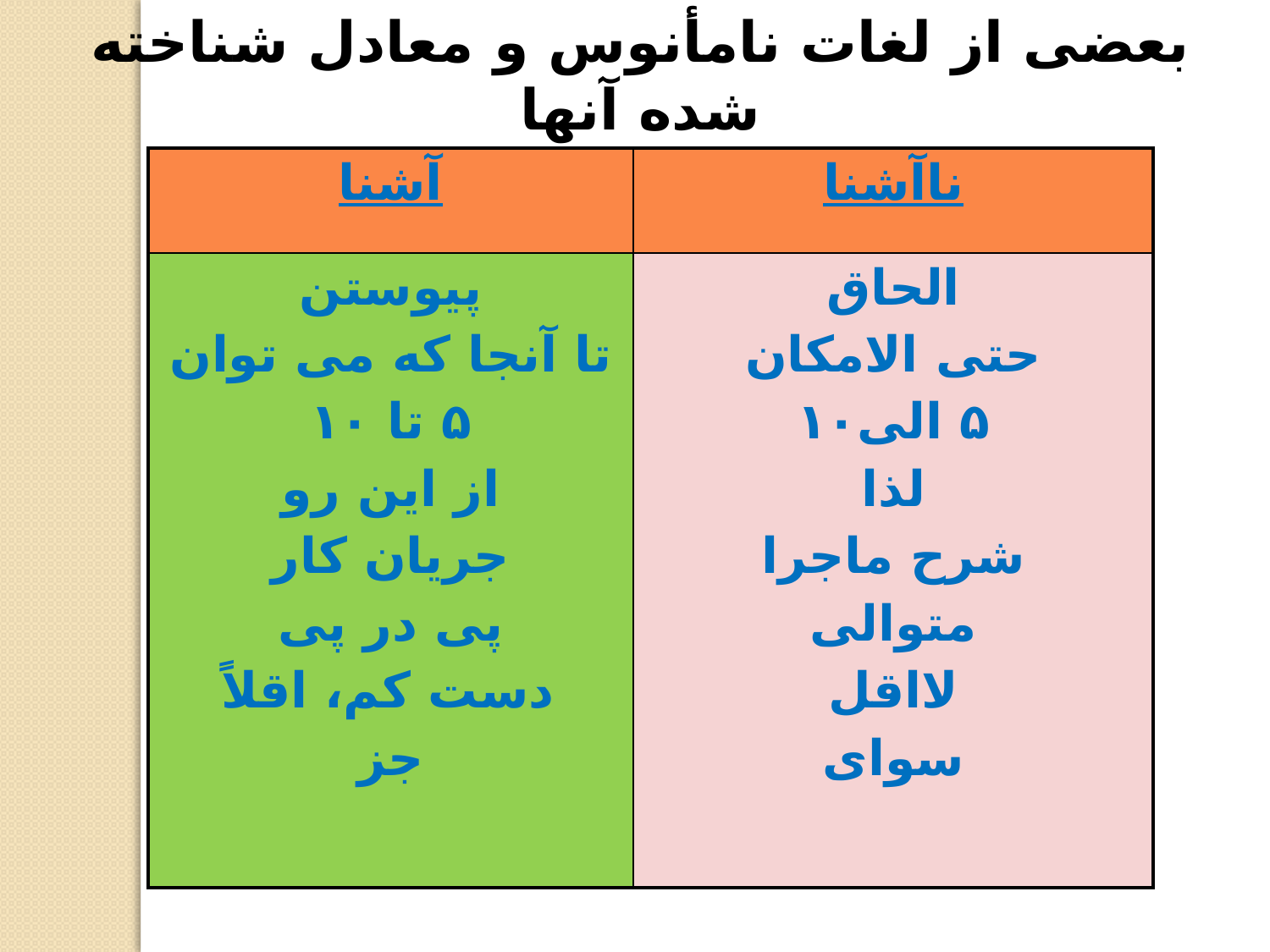

بعضی از لغات نامأنوس و معادل شناخته شده آنها
| آشنا | ناآشنا |
| --- | --- |
| پیوستن تا آنجا که می توان ۵ تا ١٠ از این رو جریان کار پی در پی دست کم، اقلاً جز | الحاق حتی الامکان ۵ الی١٠ لذا شرح ماجرا متوالی لااقل سوای |